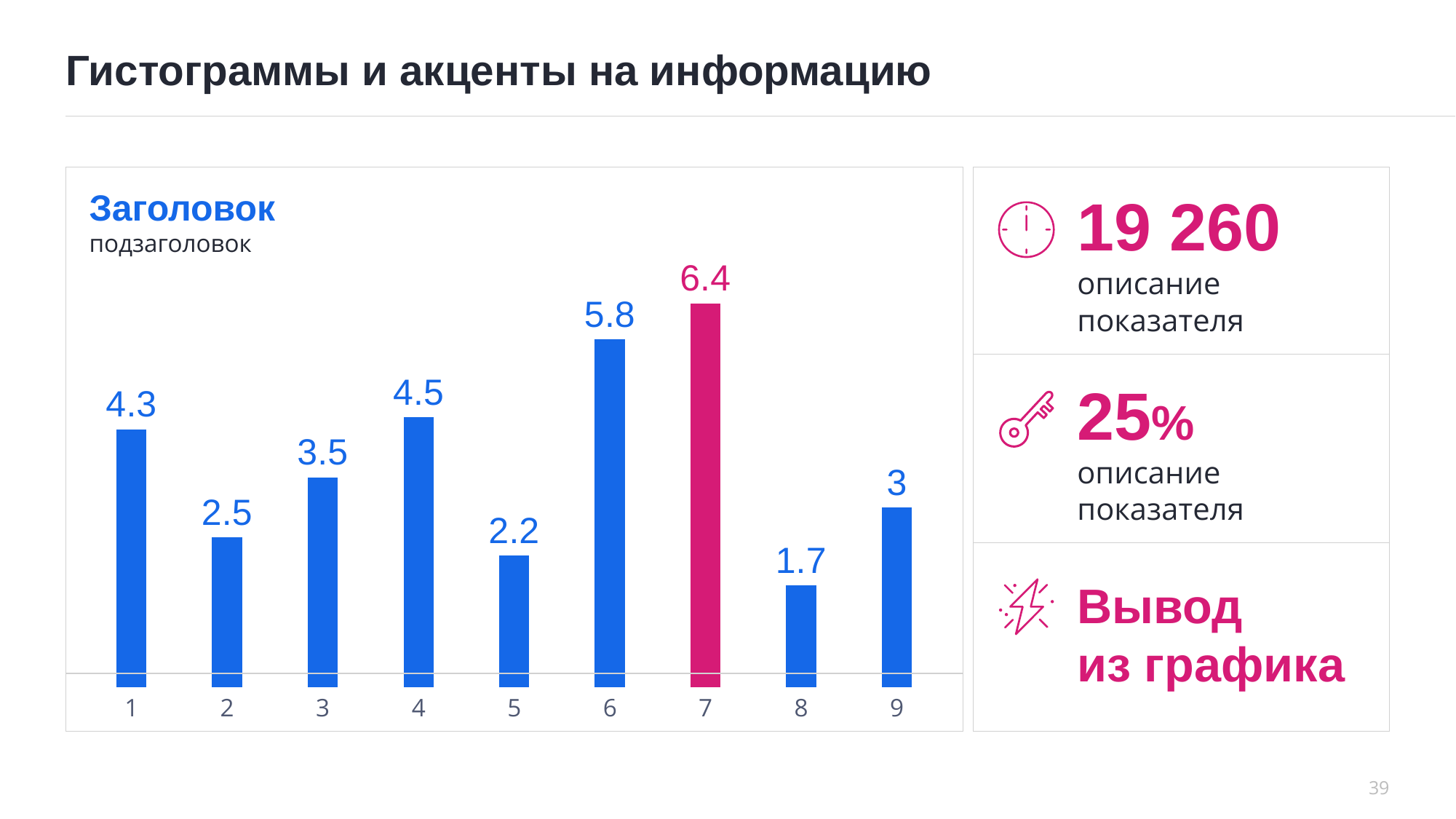

# Гистограммы и акценты на информацию

19 260
описание показателя
Заголовок
подзаголовок

### Chart

| Category | Ряд 1 |
|---|---|
| 1 | 4.3 |
| 2 | 2.5 |
| 3 | 3.5 |
| 4 | 4.5 |
| 5 | 2.2 |
| 6 | 5.8 |
| 7 | 6.4 |
| 8 | 1.7 |
| 9 | 3.0 |
25%
описание показателя

Вывод
из графика

39